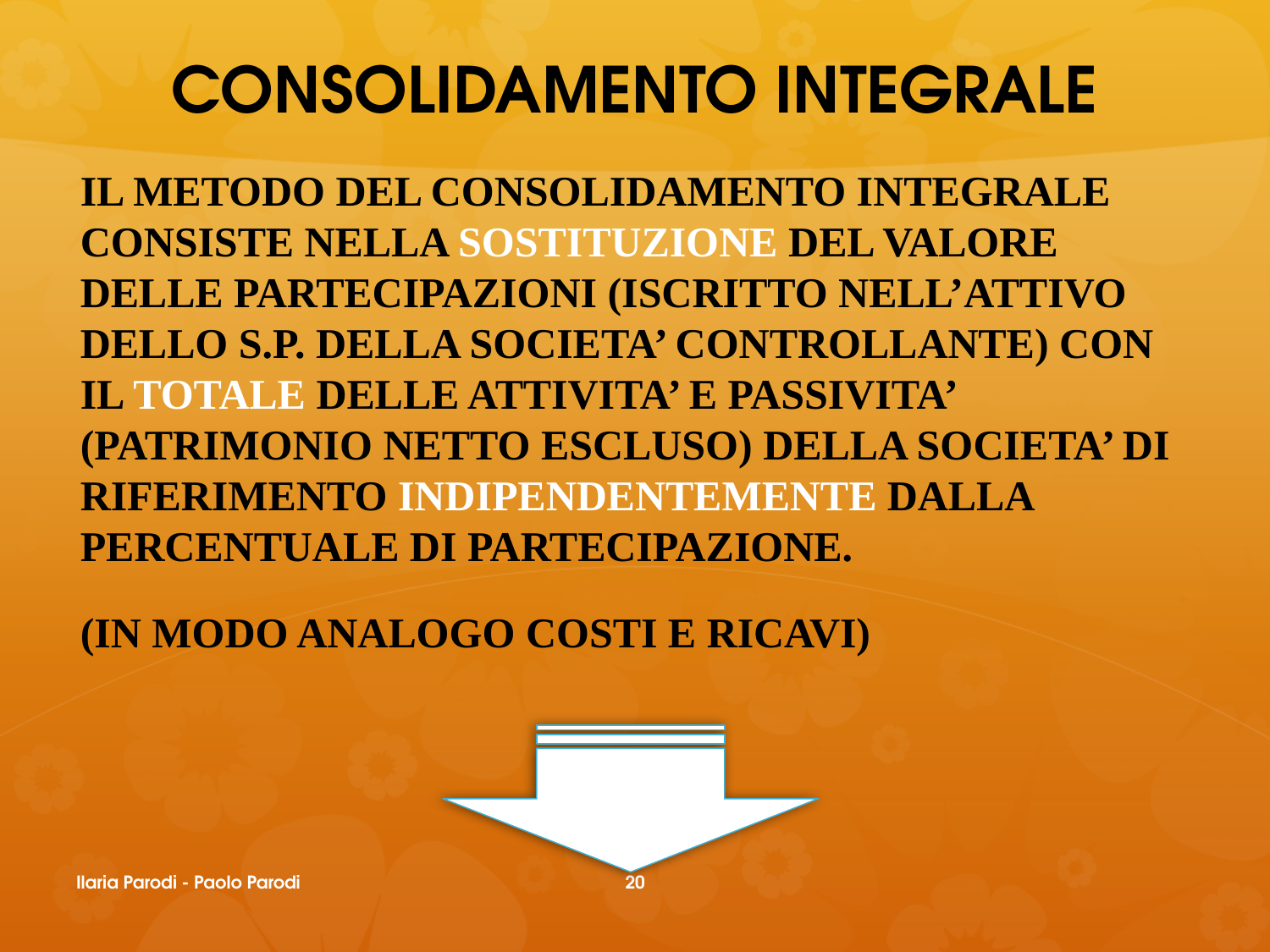

# CONSOLIDAMENTO INTEGRALE
IL METODO DEL CONSOLIDAMENTO INTEGRALE CONSISTE NELLA SOSTITUZIONE DEL VALORE DELLE PARTECIPAZIONI (ISCRITTO NELL’ATTIVO DELLO S.P. DELLA SOCIETA’ CONTROLLANTE) CON IL TOTALE DELLE ATTIVITA’ E PASSIVITA’ (PATRIMONIO NETTO ESCLUSO) DELLA SOCIETA’ DI RIFERIMENTO INDIPENDENTEMENTE DALLA PERCENTUALE DI PARTECIPAZIONE.
(IN MODO ANALOGO COSTI E RICAVI)

Ilaria Parodi - Paolo Parodi
20